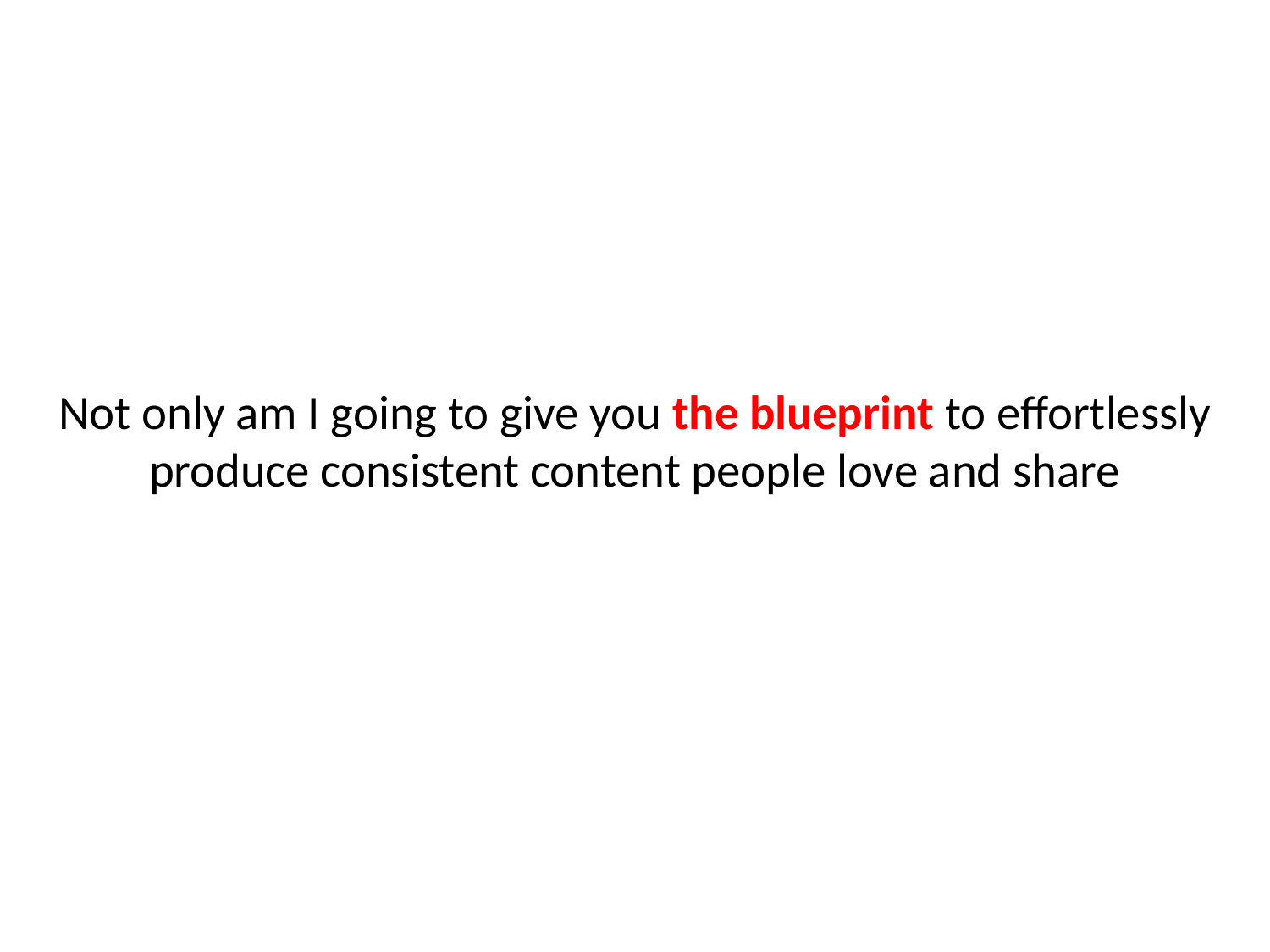

# Not only am I going to give you the blueprint to effortlessly produce consistent content people love and share